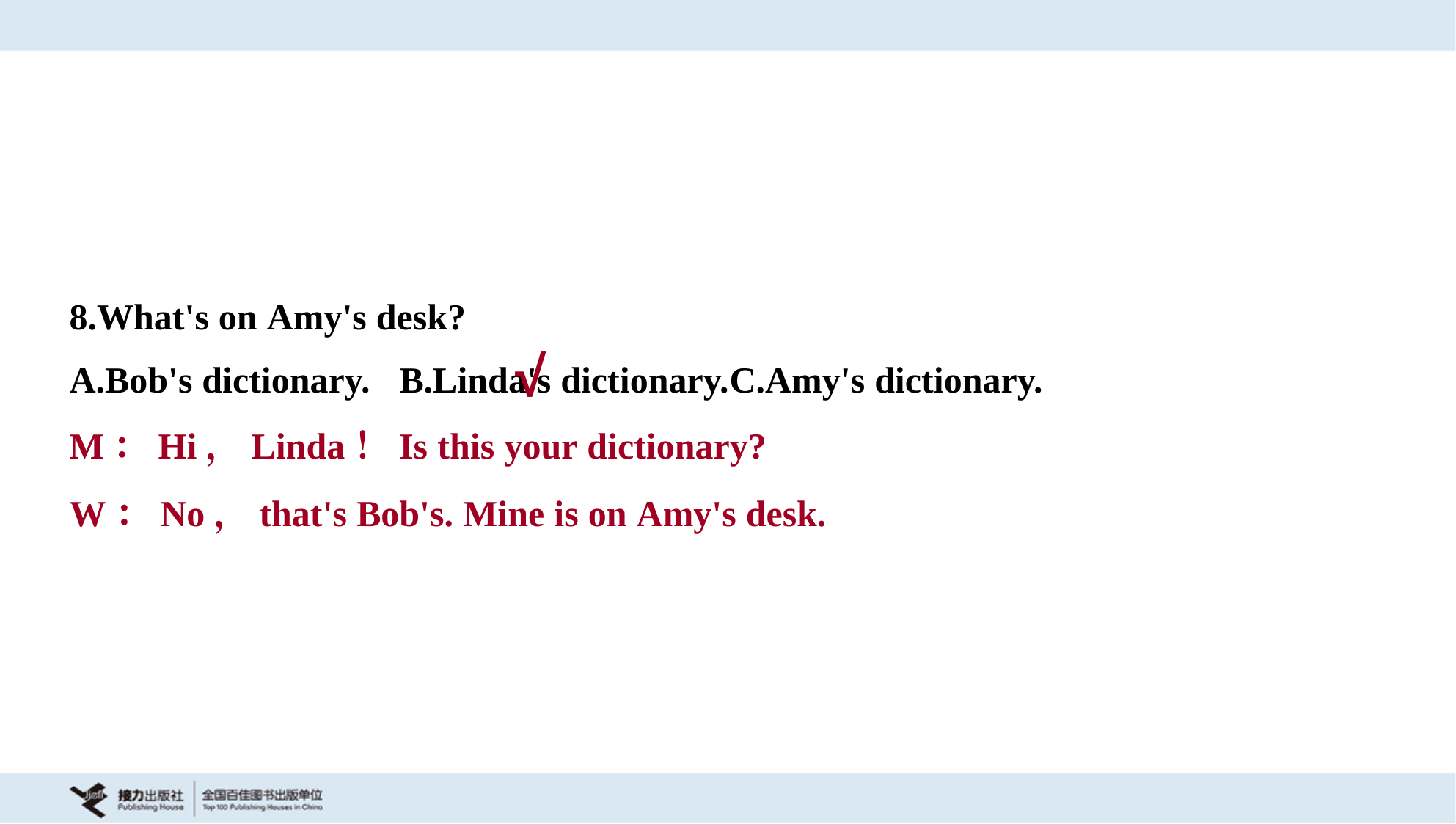

8.What's on Amy's desk?
A.Bob's dictionary.	B.Linda's dictionary.	C.Amy's dictionary.
√
M：Hi，Linda！Is this your dictionary?
W：No，that's Bob's. Mine is on Amy's desk.